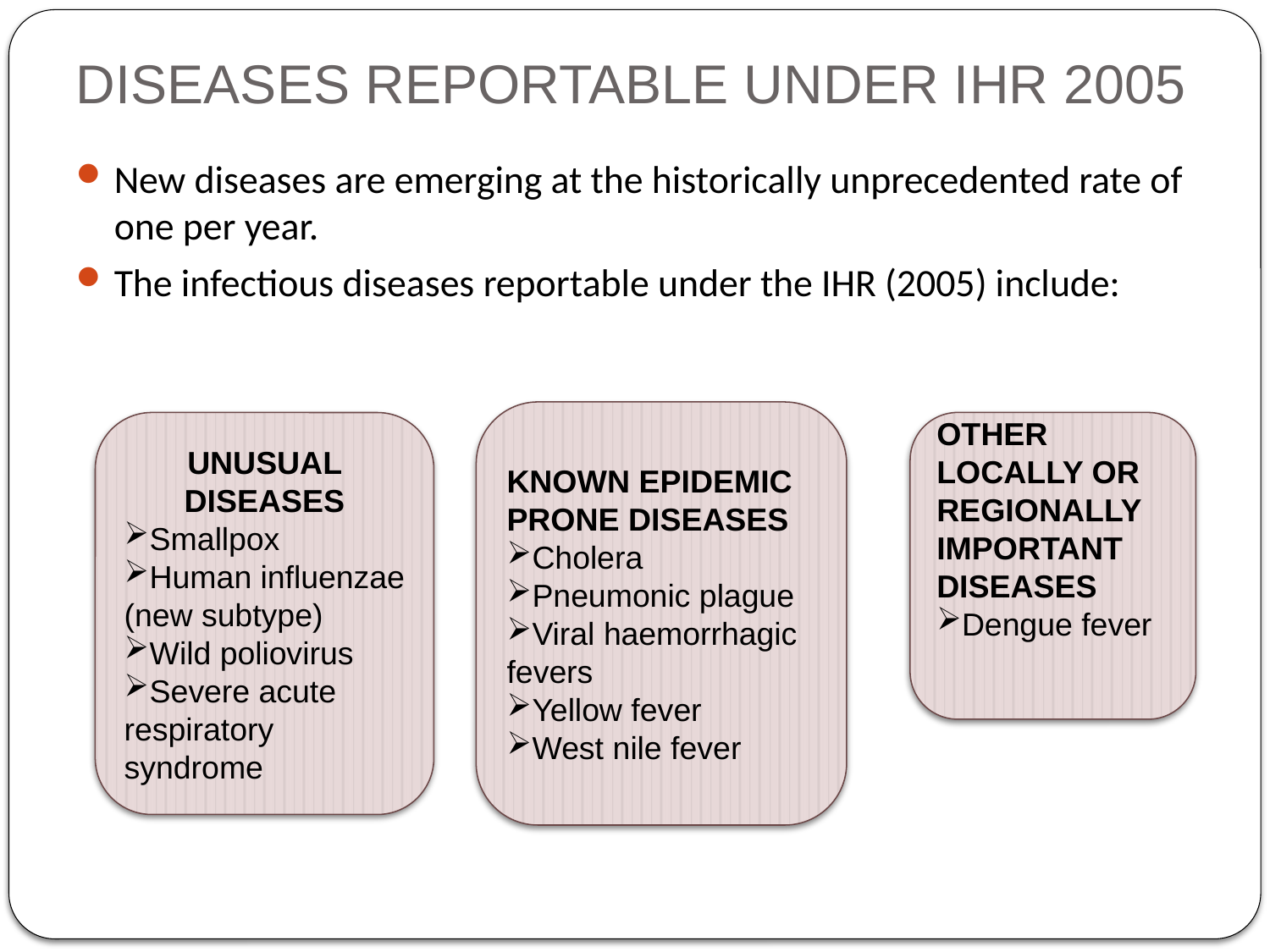

# DISEASES REPORTABLE UNDER IHR 2005
New diseases are emerging at the historically unprecedented rate of one per year.
The infectious diseases reportable under the IHR (2005) include:
KNOWN EPIDEMIC PRONE DISEASES
Cholera
Pneumonic plague
Viral haemorrhagic fevers
Yellow fever
West nile fever
UNUSUAL DISEASES
Smallpox
Human influenzae (new subtype)
Wild poliovirus
Severe acute respiratory syndrome
OTHER LOCALLY OR REGIONALLY IMPORTANT DISEASES
Dengue fever